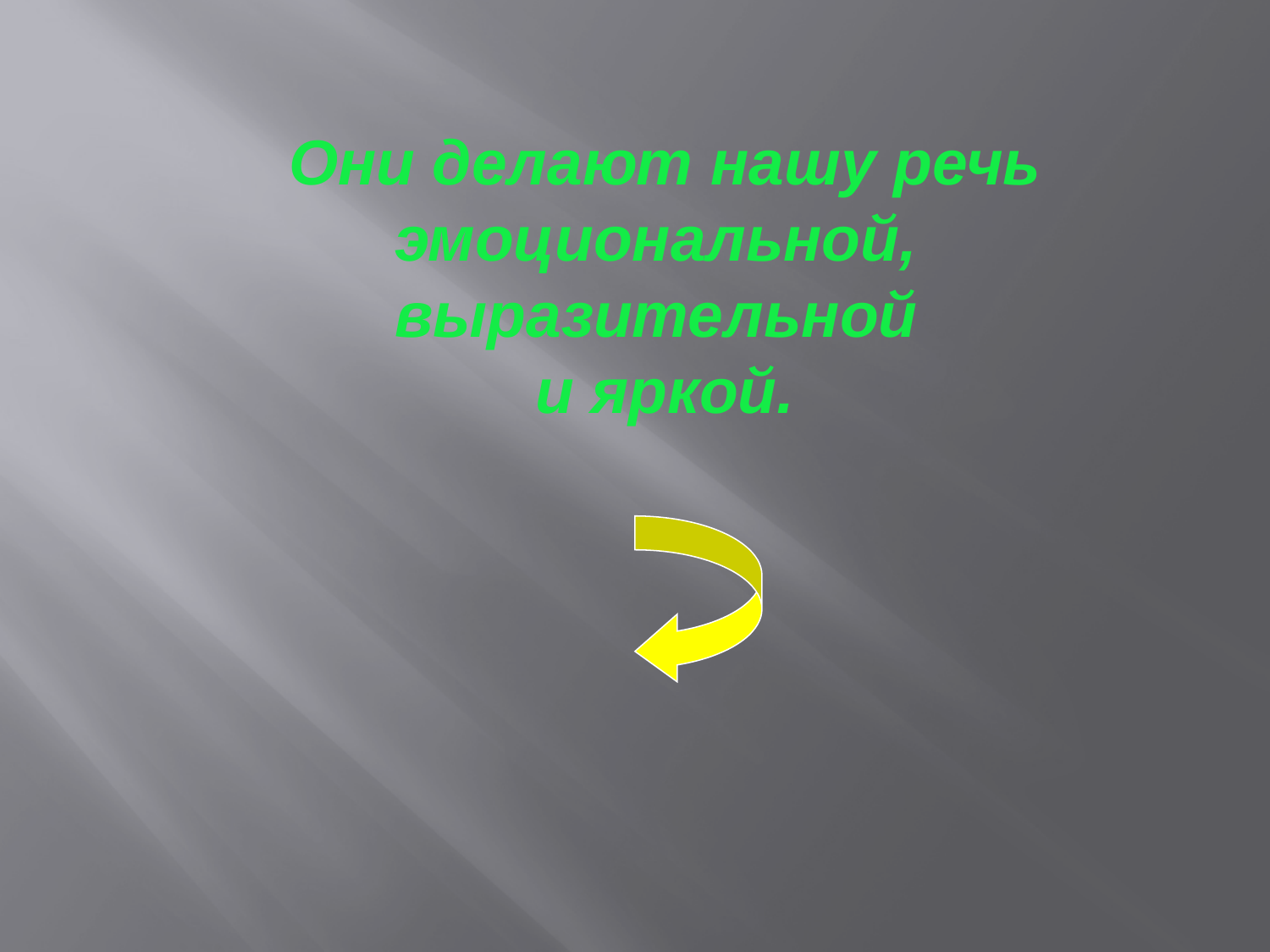

# Они делают нашу речь эмоциональной, выразительной и яркой.